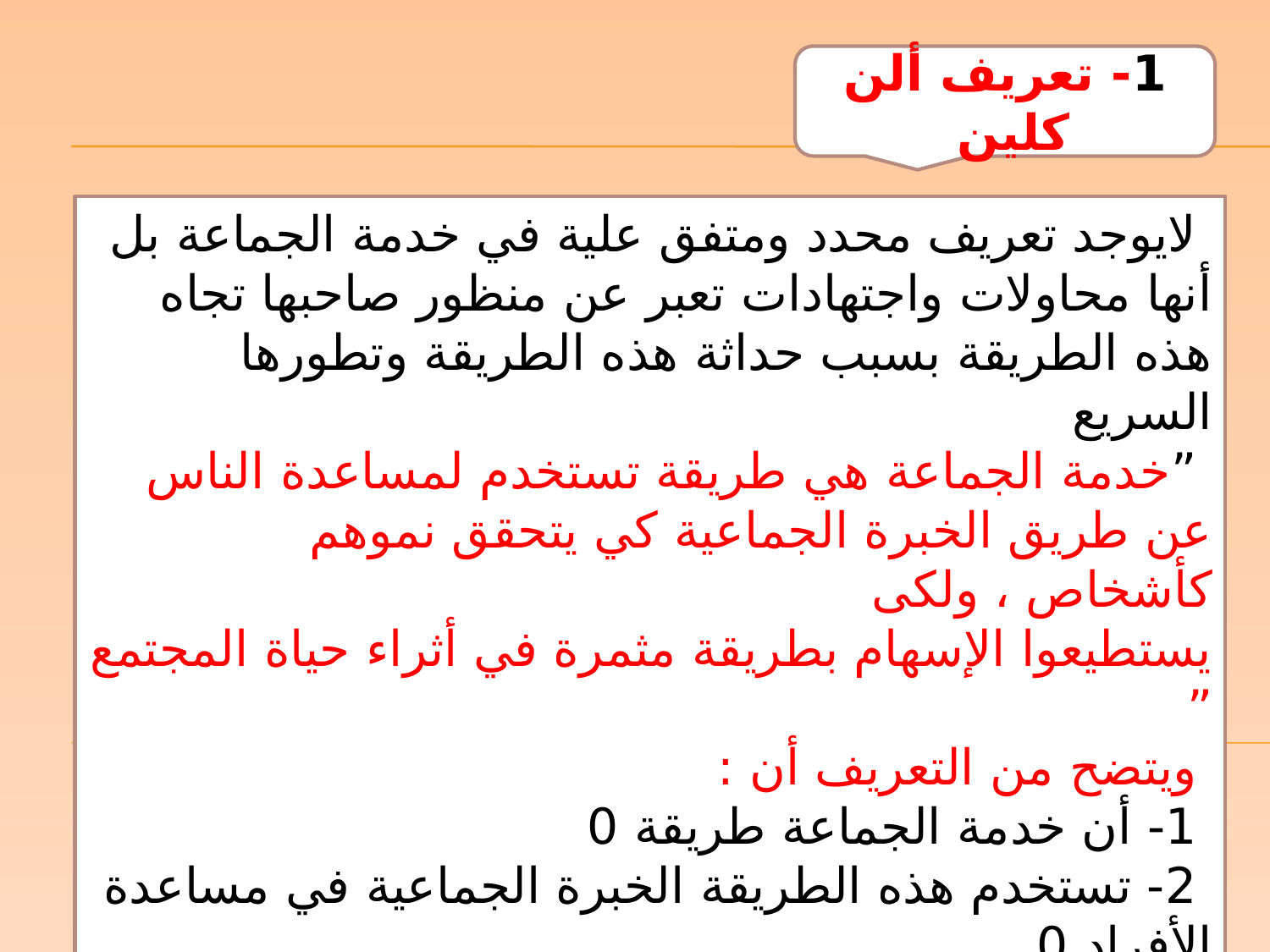

1- تعريف ألن كلين
 لايوجد تعريف محدد ومتفق علية في خدمة الجماعة بل أنها محاولات واجتهادات تعبر عن منظور صاحبها تجاه هذه الطريقة بسبب حداثة هذه الطريقة وتطورها السريع
 ”خدمة الجماعة هي طريقة تستخدم لمساعدة الناس عن طريق الخبرة الجماعية كي يتحقق نموهم كأشخاص ، ولكى
يستطيعوا الإسهام بطريقة مثمرة في أثراء حياة المجتمع ”
 ويتضح من التعريف أن :
 1- أن خدمة الجماعة طريقة 0
 2- تستخدم هذه الطريقة الخبرة الجماعية في مساعدة الأفراد 0
 3- تهدف إلى تحقيق النمو الشخصي الذي ينعكس بدورة على نمو المجتمع 0